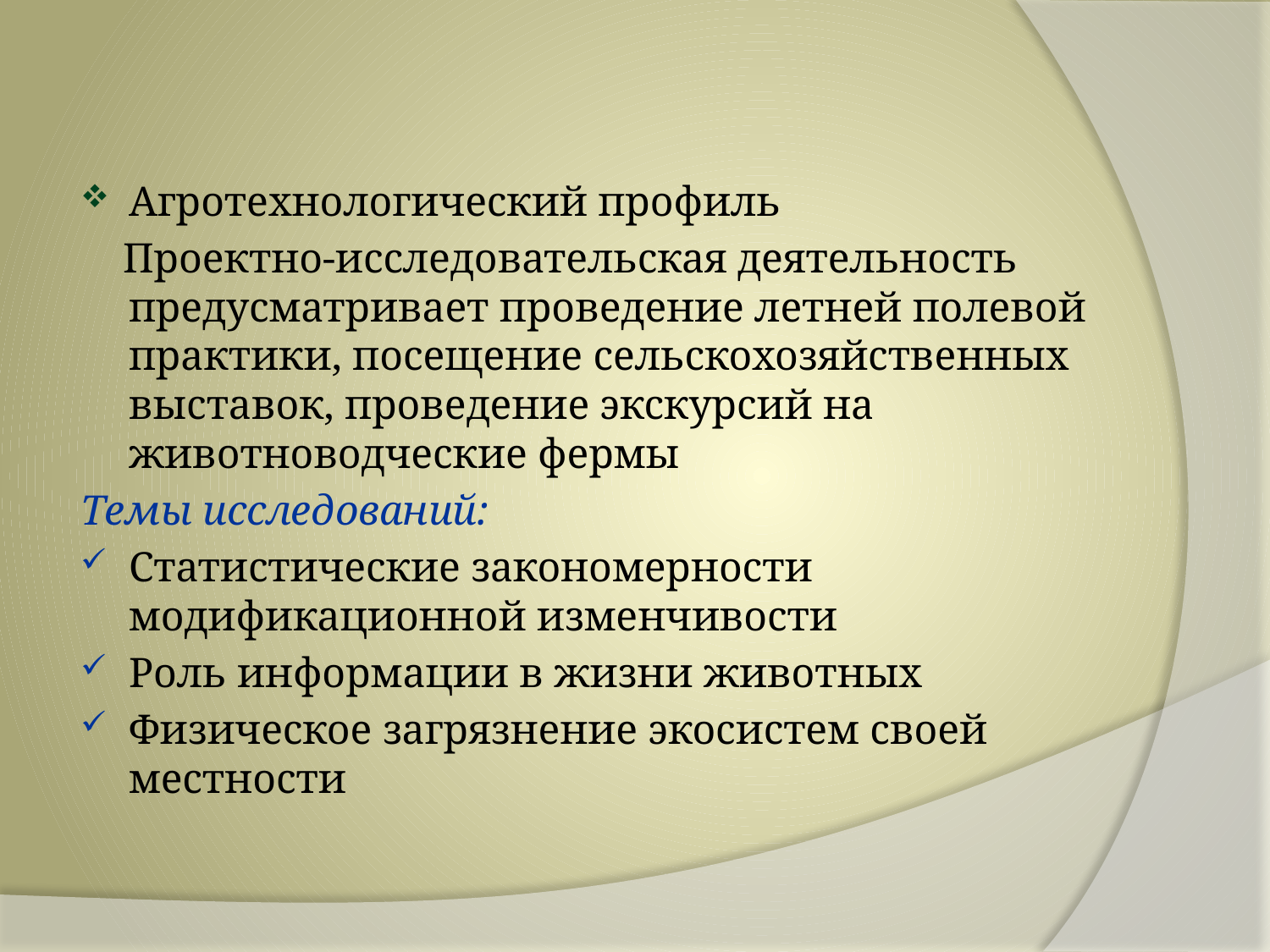

#
Агротехнологический профиль
    Проектно-исследовательская деятельность предусматривает проведение летней полевой практики, посещение сельскохозяйственных выставок, проведение экскурсий на животноводческие фермы
Темы исследований:
Статистические закономерности модификационной изменчивости
Роль информации в жизни животных
Физическое загрязнение экосистем своей местности